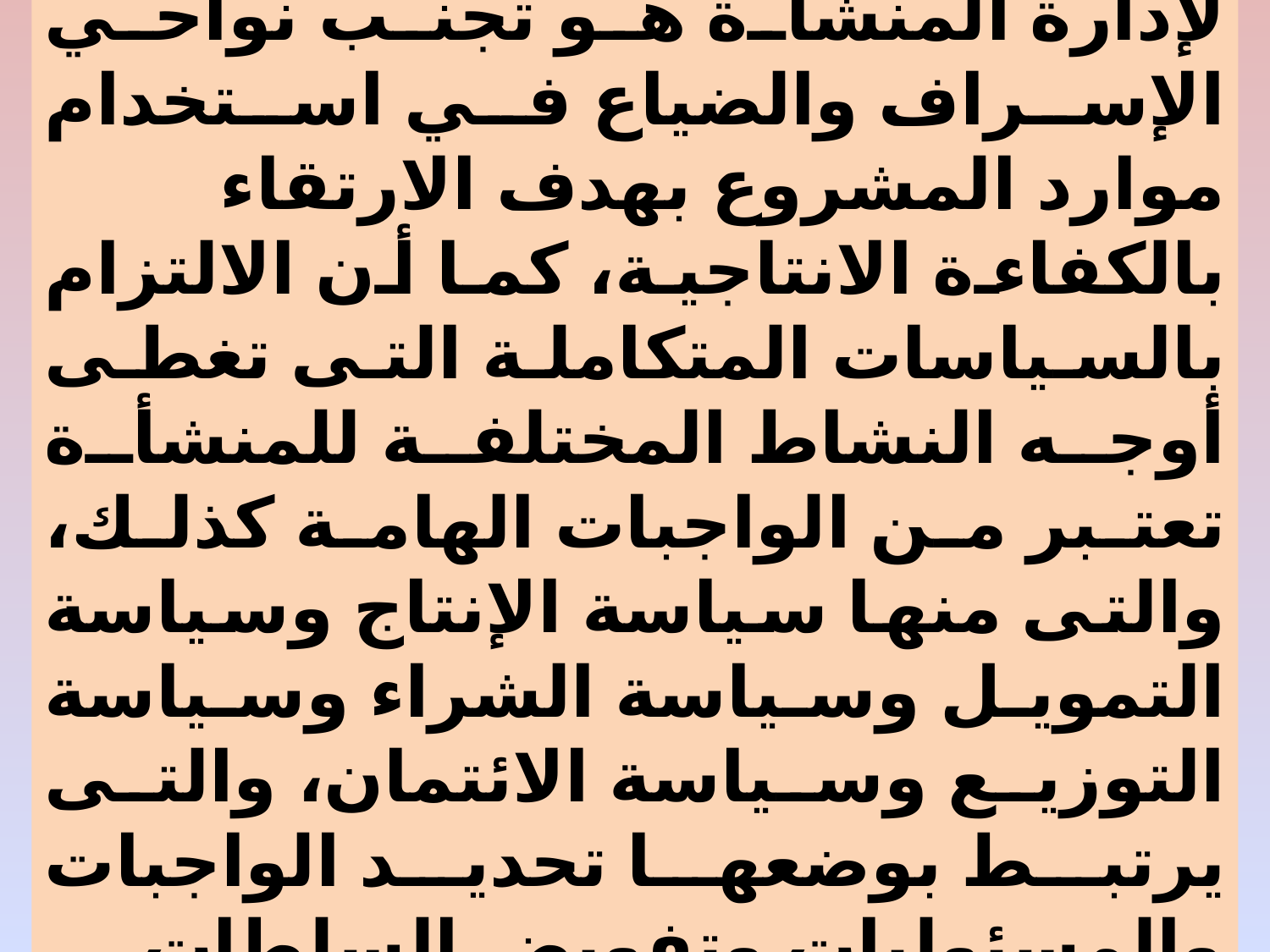

إن أحد أهم الواجبات الرئيسية لإدارة المنشأة هو تجنب نواحي الإسراف والضياع في استخدام موارد المشروع بهدف الارتقاء بالكفاءة الانتاجية، كما أن الالتزام بالسياسات المتكاملة التى تغطى أوجه النشاط المختلفة للمنشأة تعتبر من الواجبات الهامة كذلك، والتى منها سياسة الإنتاج وسياسة التمويل وسياسة الشراء وسياسة التوزيع وسياسة الائتمان، والتى يرتبط بوضعها تحديد الواجبات والمسئوليات وتفويض السلطات.